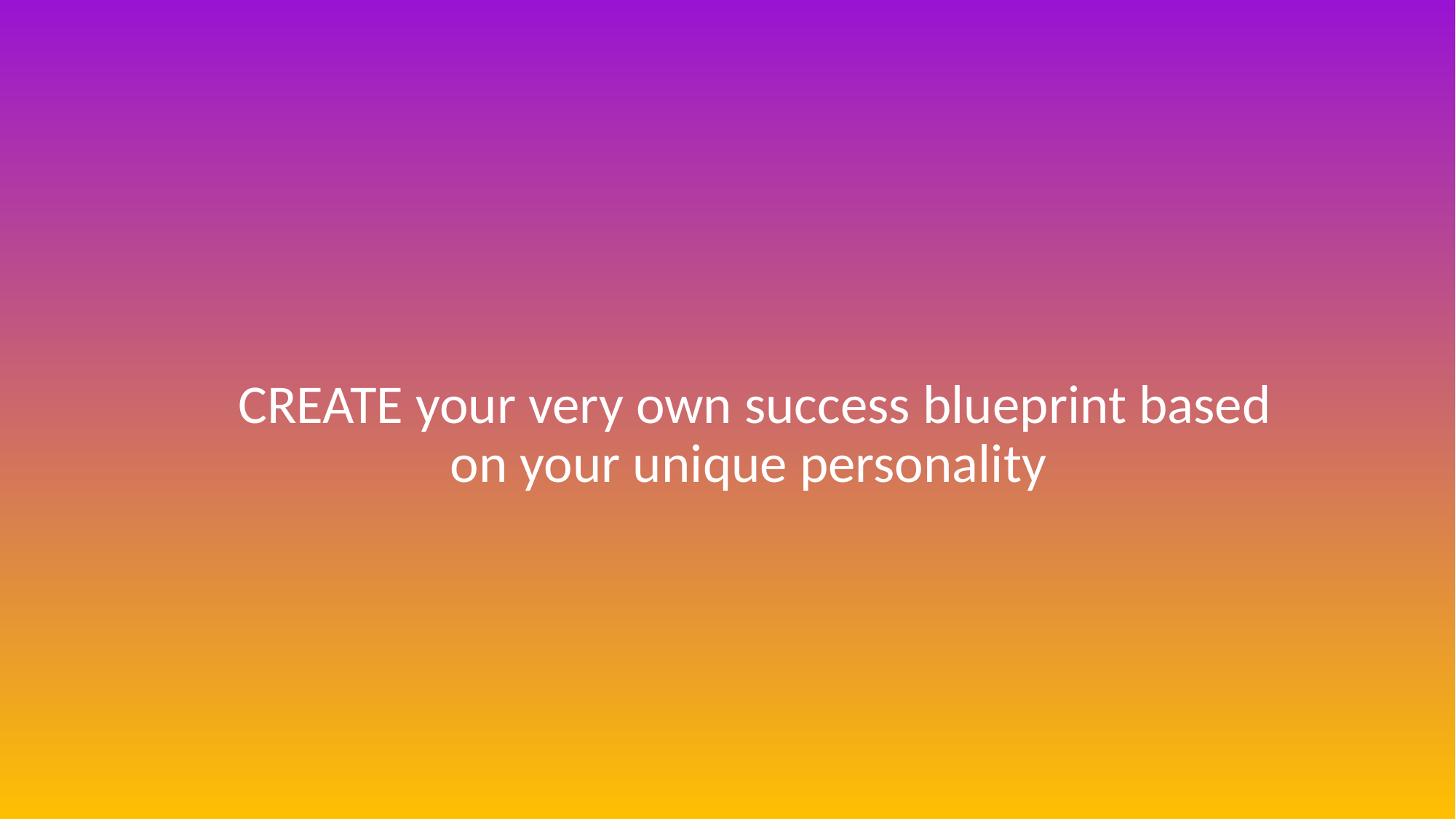

# CREATE your very own success blueprint based on your unique personality